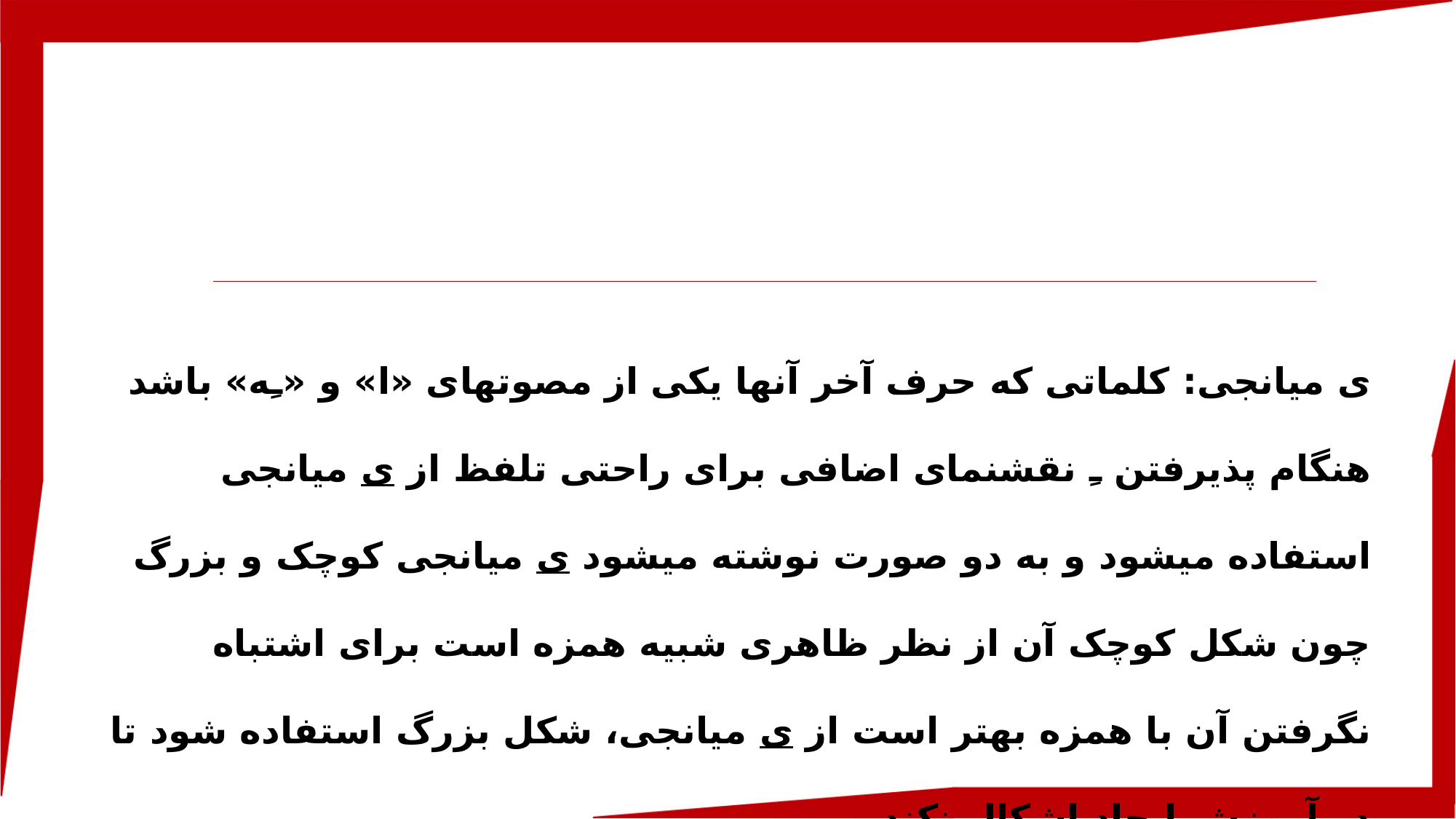

ی میانجی: کلماتی که حرف آخر آن­ها یکی از مصوت­های «ا» و «ـِه» باشد هنگام پذیرفتن ـِ نقش­نمای اضافی برای راحتی تلفظ از ی میانجی استفاده می­شود و به دو صورت نوشته می­شود ی میانجی کوچک و بزرگ چون شکل کوچک آن از نظر ظاهری شبیه همزه است برای اشتباه نگرفتن آن با همزه بهتر است از ی میانجی، شکل بزرگ استفاده شود تا در آموزش ایجاد اشکال نکند.